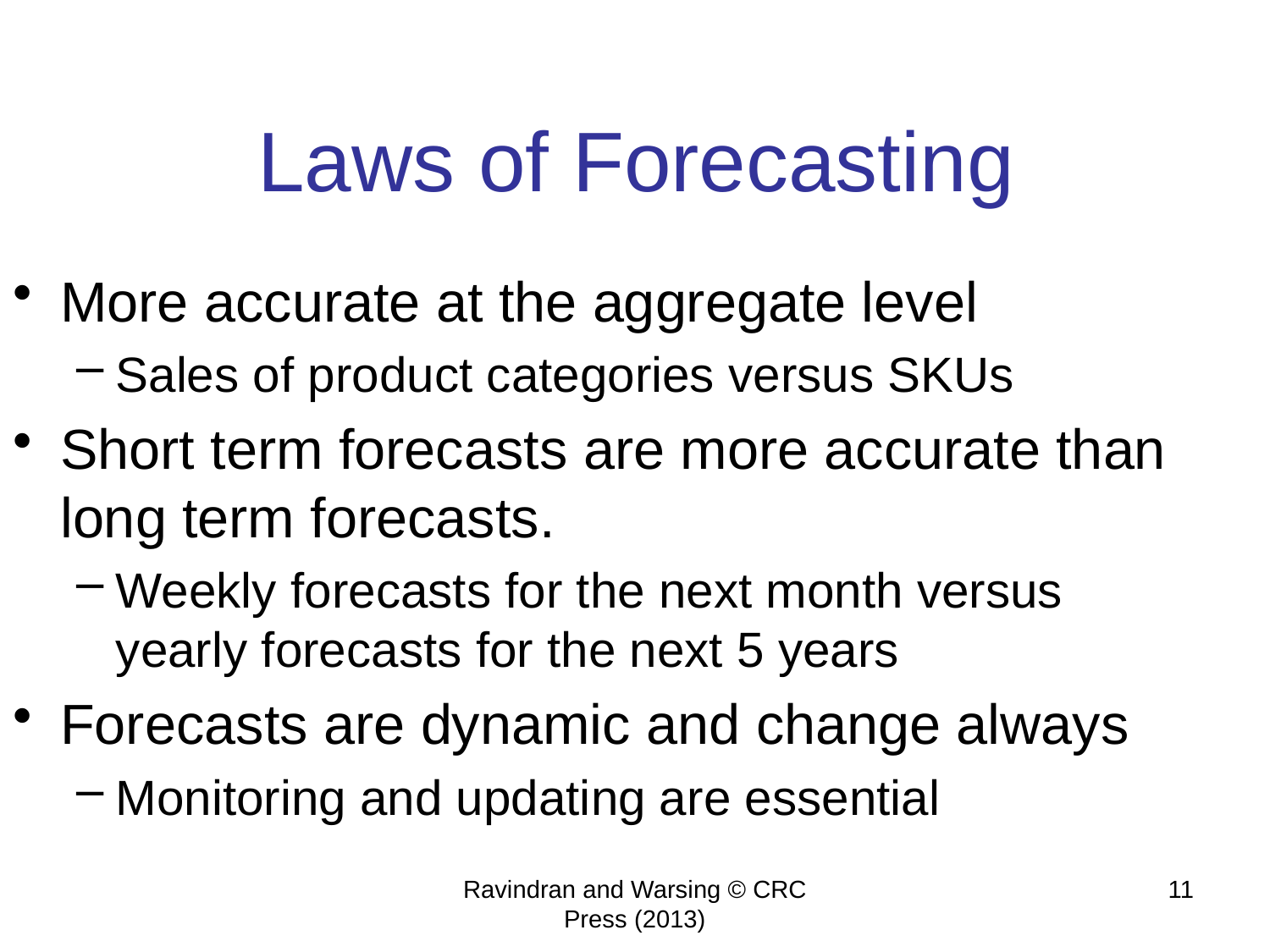

# Laws of Forecasting

More accurate at the aggregate level
Sales of product categories versus SKUs
Short term forecasts are more accurate than long term forecasts.
Weekly forecasts for the next month versus yearly forecasts for the next 5 years
Forecasts are dynamic and change always
Monitoring and updating are essential
Ravindran and Warsing © CRC Press (2013)
11